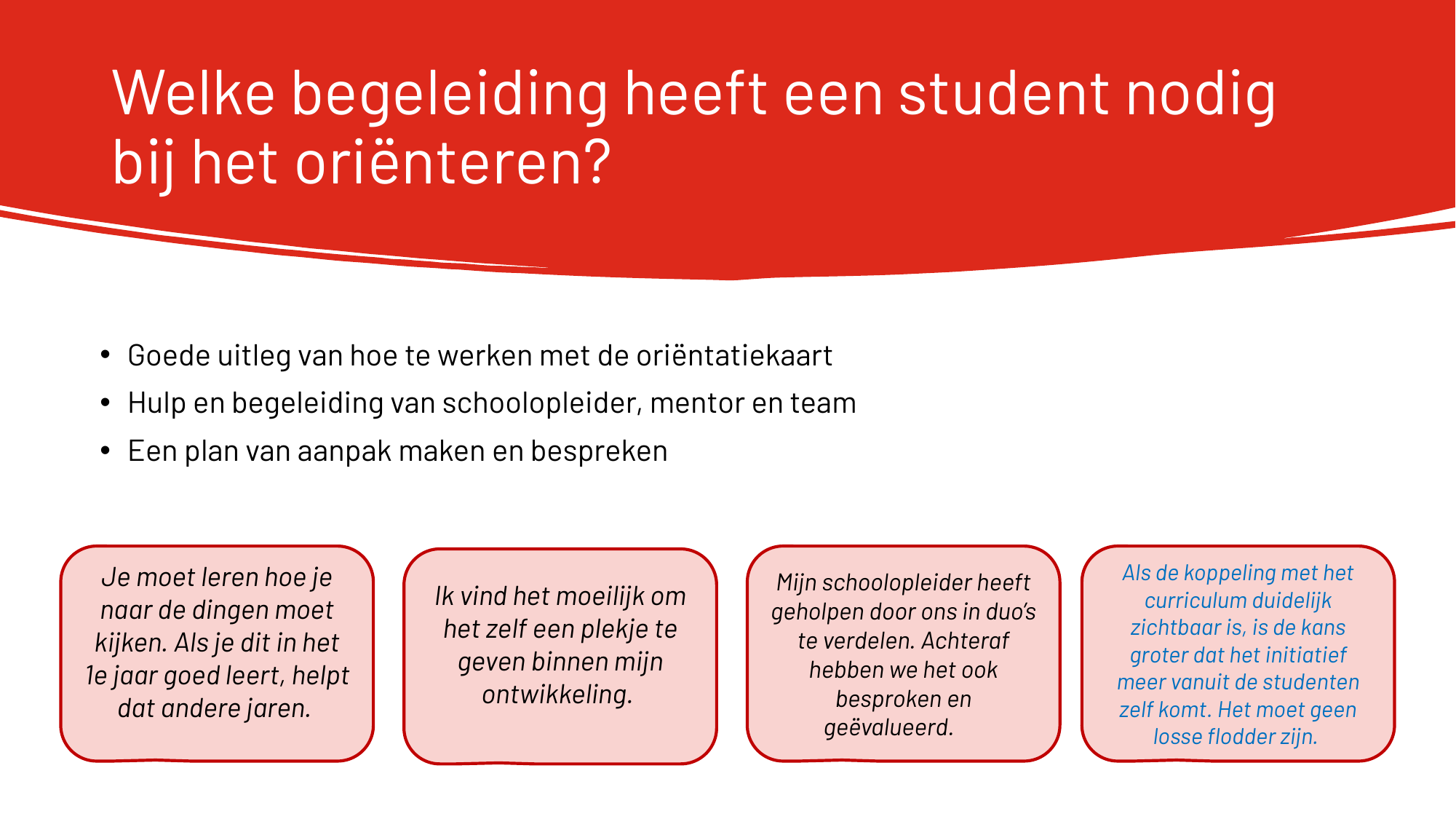

# Welke begeleiding heeft een student nodig bij het oriënteren?
Goede uitleg van hoe te werken met de oriëntatiekaart
Hulp en begeleiding van schoolopleider, mentor en team
Een plan van aanpak maken en bespreken

Je moet leren hoe je naar de dingen moet kijken. Als je dit in het 1e jaar goed leert, helpt dat andere jaren.

Mijn schoolopleider heeft geholpen door ons in duo’s te verdelen. Achteraf hebben we het ook besproken en geëvalueerd.

Als de koppeling met het curriculum duidelijk zichtbaar is, is de kans groter dat het initiatief meer vanuit de studenten zelf komt. Het moet geen losse flodder zijn.

Ik vind het moeilijk om het zelf een plekje te geven binnen mijn ontwikkeling.